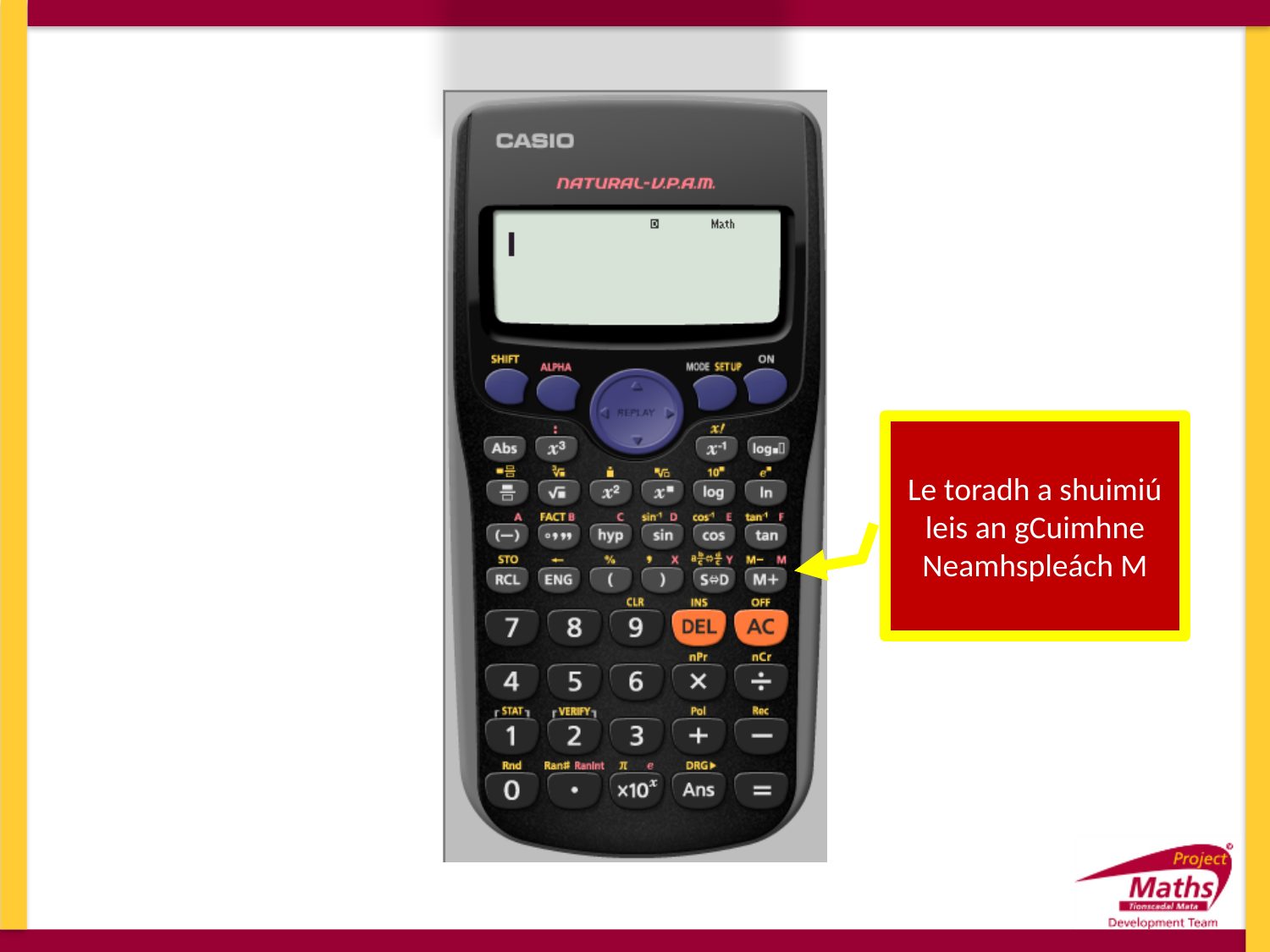

Le toradh a shuimiú leis an gCuimhne Neamhspleách M